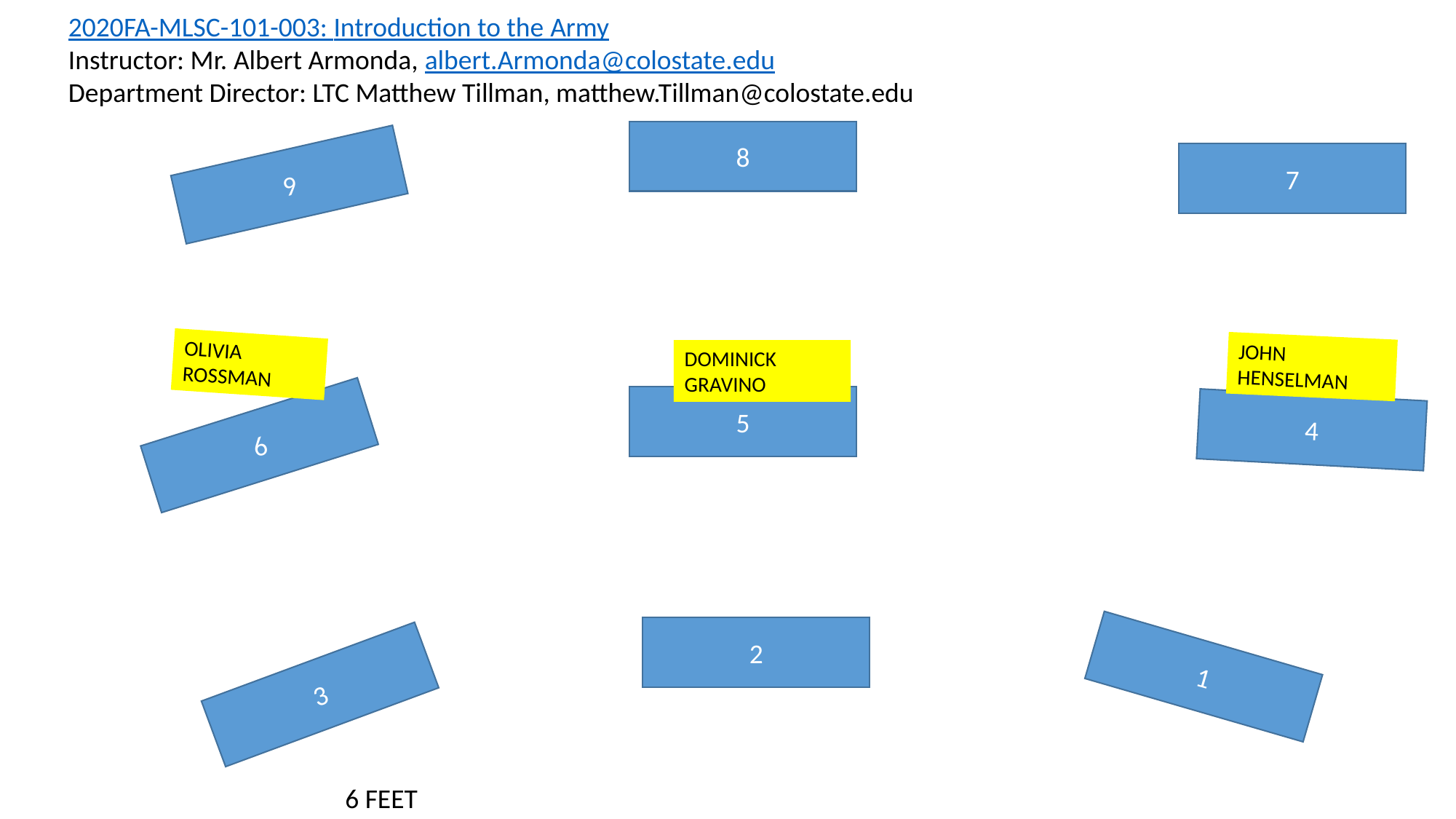

2020FA-MLSC-101-003: Introduction to the Army
Instructor: Mr. Albert Armonda, albert.Armonda@colostate.edu
Department Director: LTC Matthew Tillman, matthew.Tillman@colostate.edu

8
7
9
OLIVIA ROSSMAN
JOHN HENSELMAN
DOMINICK GRAVINO
5
4
6
2
1
3
6 FEET